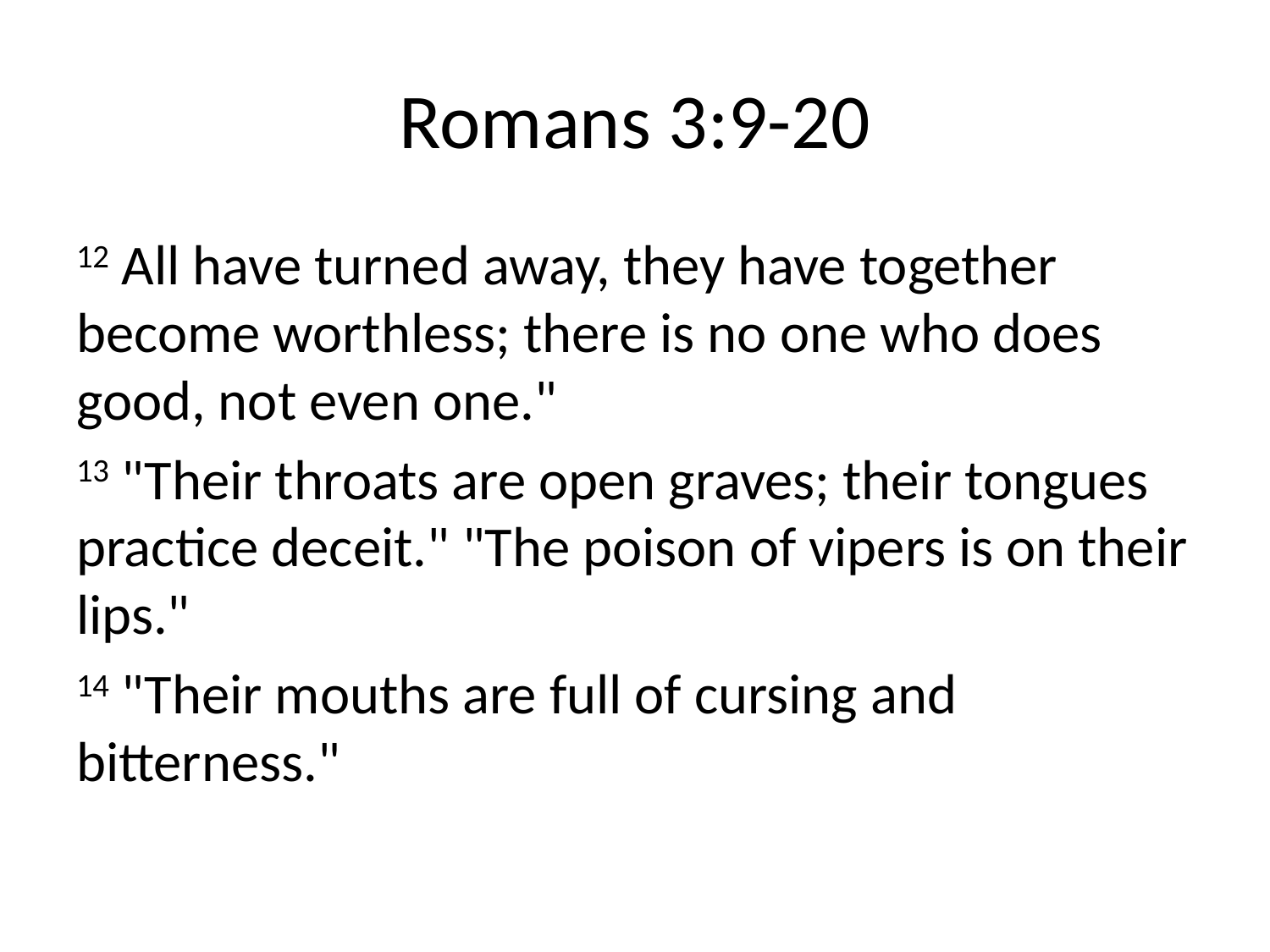

# Romans 3:9-20
12 All have turned away, they have together become worthless; there is no one who does good, not even one."
13 "Their throats are open graves; their tongues practice deceit." "The poison of vipers is on their lips."
14 "Their mouths are full of cursing and bitterness."